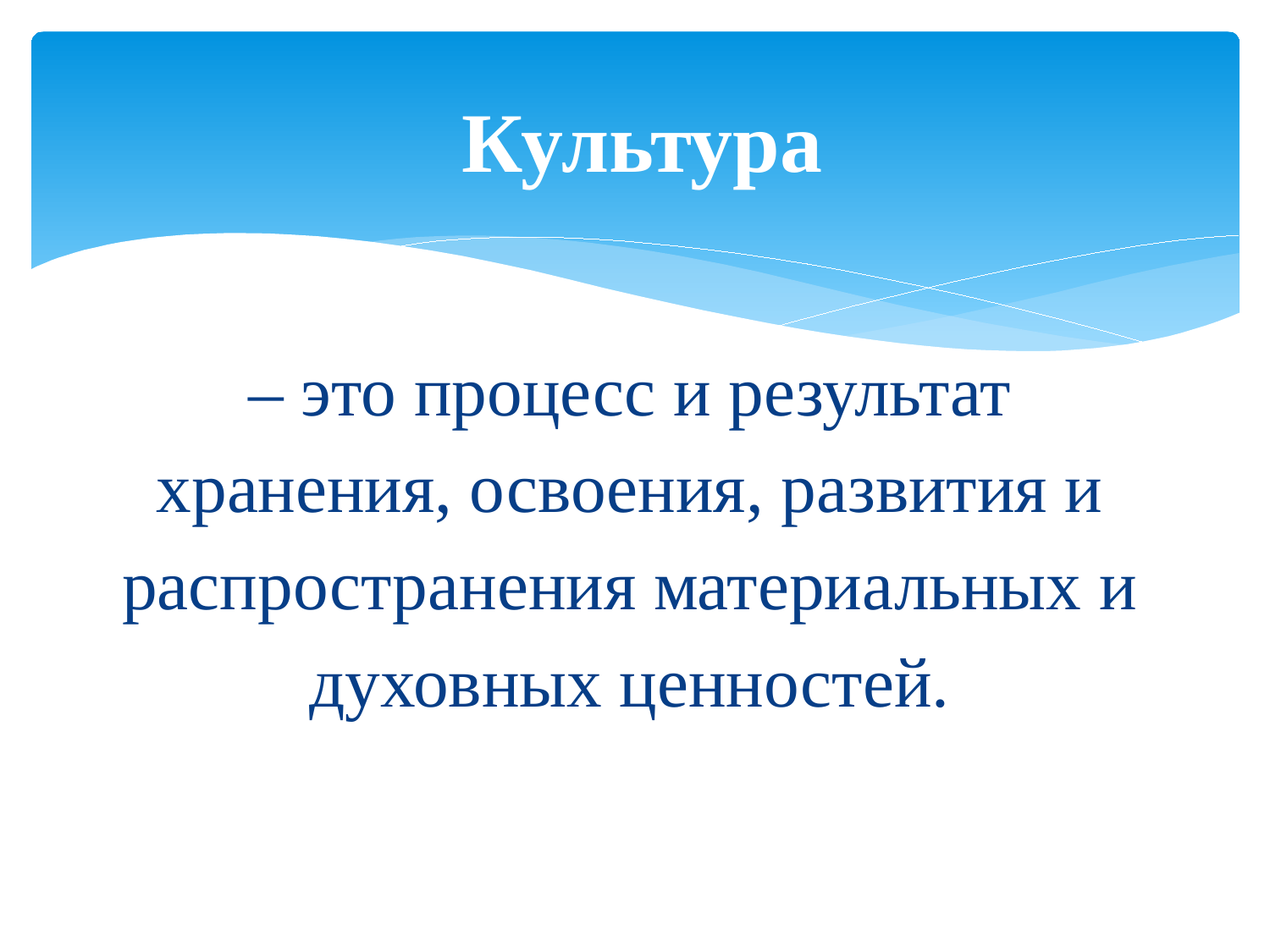

Культура
– это процесс и результат хранения, освоения, развития и распространения материальных и духовных ценностей.
18